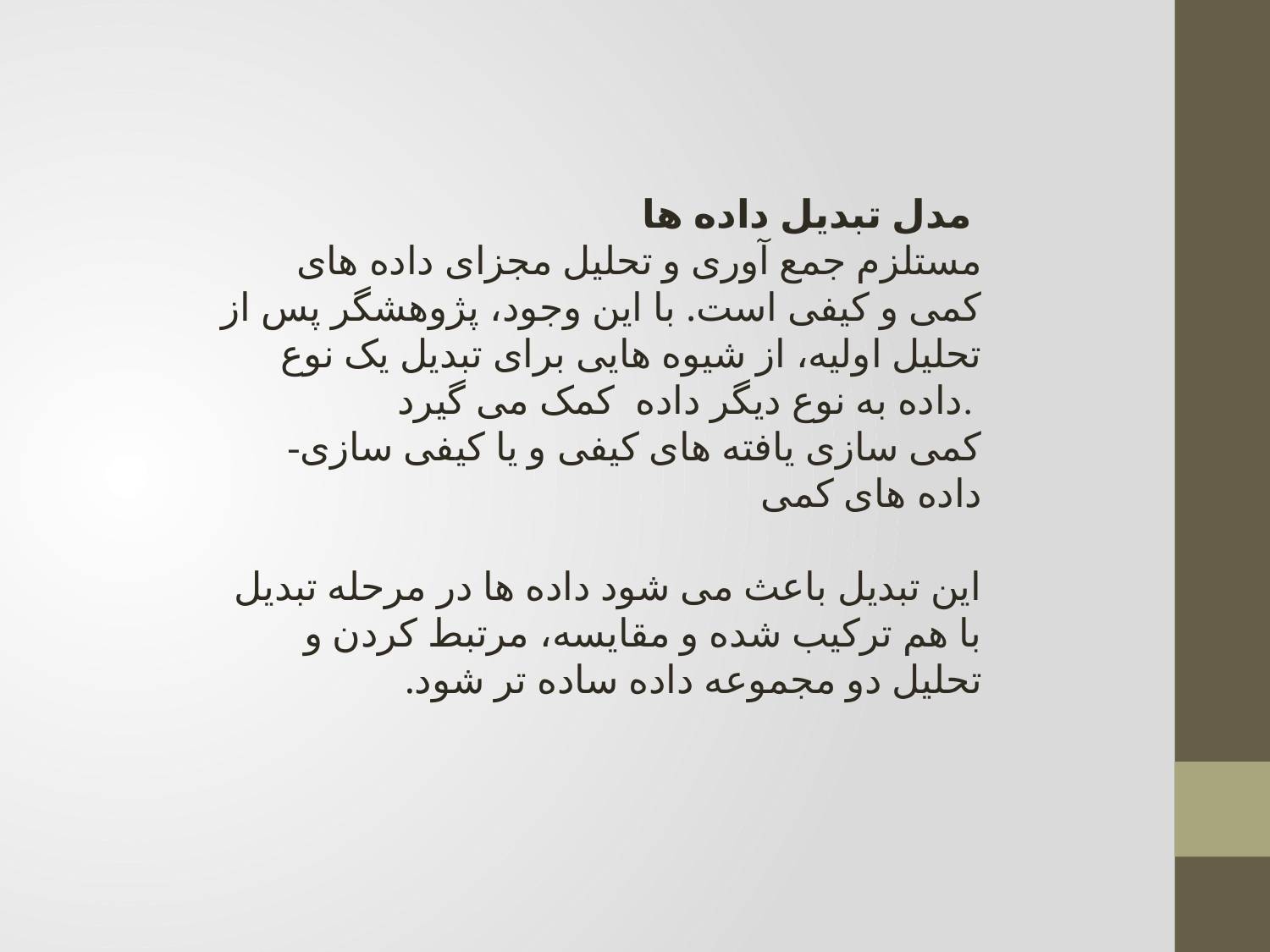

مدل تبدیل داده ها
مستلزم جمع آوری و تحلیل مجزای داده های کمی و کیفی است. با این وجود، پژوهشگر پس از تحلیل اولیه، از شیوه هایی برای تبدیل یک نوع داده به نوع دیگر داده  کمک می گیرد.
  -کمی سازی یافته های کیفی و یا کیفی سازی داده های کمی

این تبدیل باعث می شود داده ها در مرحله تبدیل با هم ترکیب شده و مقایسه، مرتبط کردن و تحلیل دو مجموعه داده ساده تر شود.